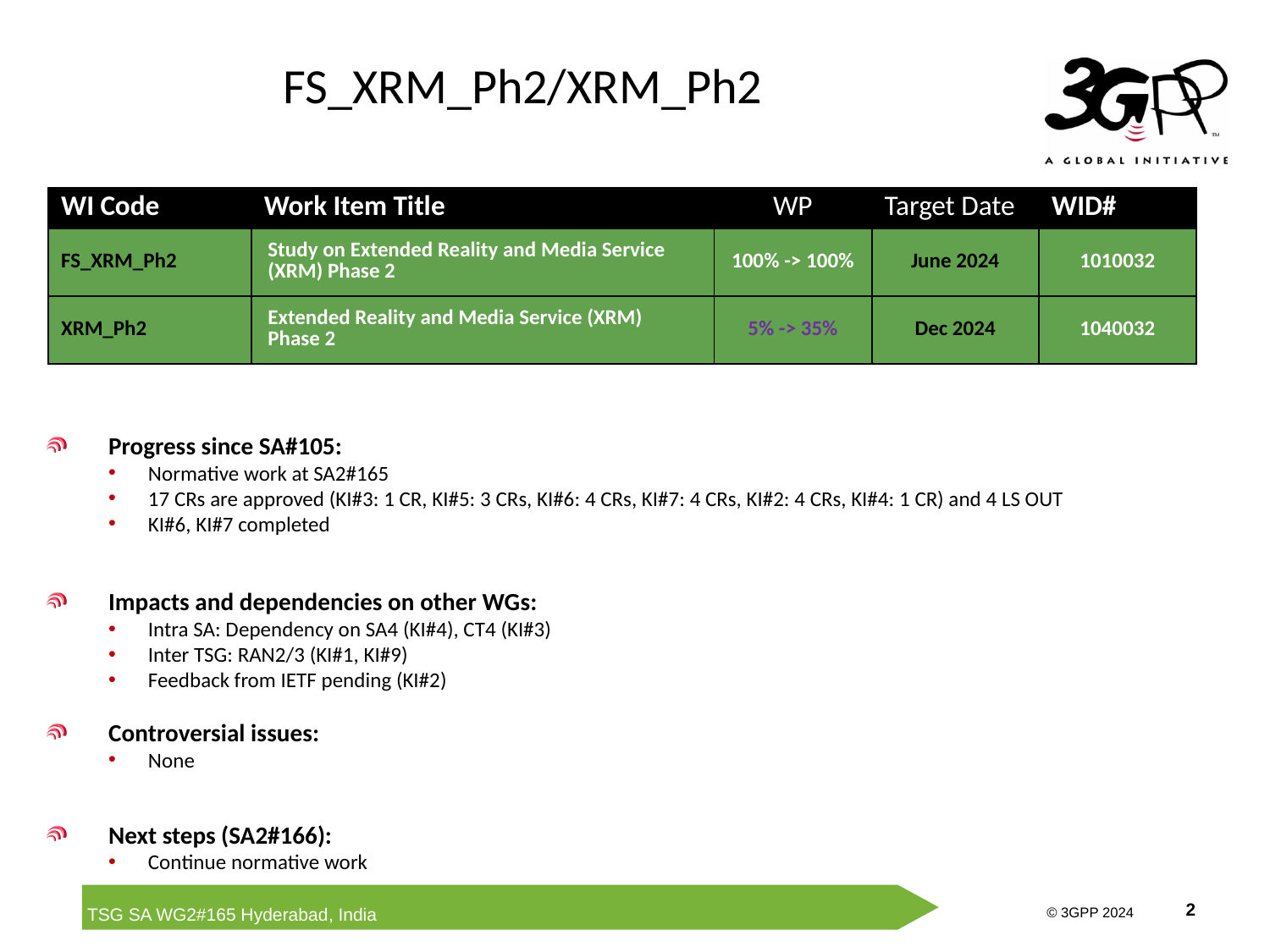

# FS_XRM_Ph2/XRM_Ph2
| WI Code | Work Item Title | WP | Target Date | WID# |
| --- | --- | --- | --- | --- |
| FS\_XRM\_Ph2 | Study on Extended Reality and Media Service (XRM) Phase 2 | 100% -> 100% | June 2024 | 1010032 |
| XRM\_Ph2 | Extended Reality and Media Service (XRM) Phase 2 | 5% -> 35% | Dec 2024 | 1040032 |
Progress since SA#105:
Normative work at SA2#165
17 CRs are approved (KI#3: 1 CR, KI#5: 3 CRs, KI#6: 4 CRs, KI#7: 4 CRs, KI#2: 4 CRs, KI#4: 1 CR) and 4 LS OUT
KI#6, KI#7 completed

Impacts and dependencies on other WGs:
Intra SA: Dependency on SA4 (KI#4), CT4 (KI#3)
Inter TSG: RAN2/3 (KI#1, KI#9)
Feedback from IETF pending (KI#2)

Controversial issues:
None

Next steps (SA2#166):
Continue normative work